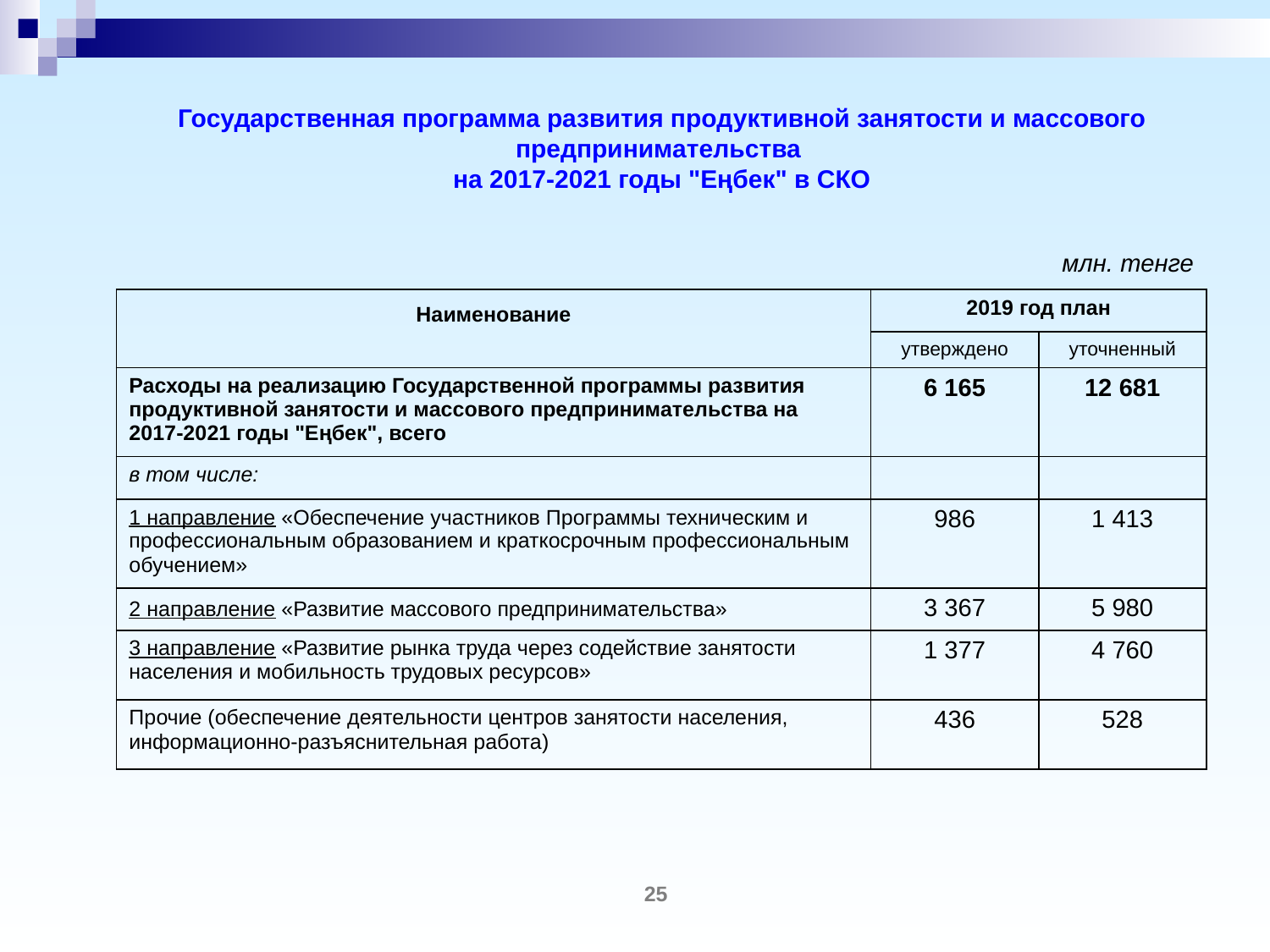

# Государственная программа развития продуктивной занятости и массового предпринимательства на 2017-2021 годы "Еңбек" в СКО
|  |  | млн. тенге |
| --- | --- | --- |
| Наименование | 2019 год план |  |
|  | утверждено | уточненный |
| Расходы на реализацию Государственной программы развития продуктивной занятости и массового предпринимательства на 2017-2021 годы "Еңбек", всего | 6 165 | 12 681 |
| в том числе: |  |  |
| 1 направление «Обеспечение участников Программы техническим и профессиональным образованием и краткосрочным профессиональным обучением» | 986 | 1 413 |
| 2 направление «Развитие массового предпринимательства» | 3 367 | 5 980 |
| 3 направление «Развитие рынка труда через содействие занятости населения и мобильность трудовых ресурсов» | 1 377 | 4 760 |
| Прочие (обеспечение деятельности центров занятости населения, информационно-разъяснительная работа) | 436 | 528 |
25